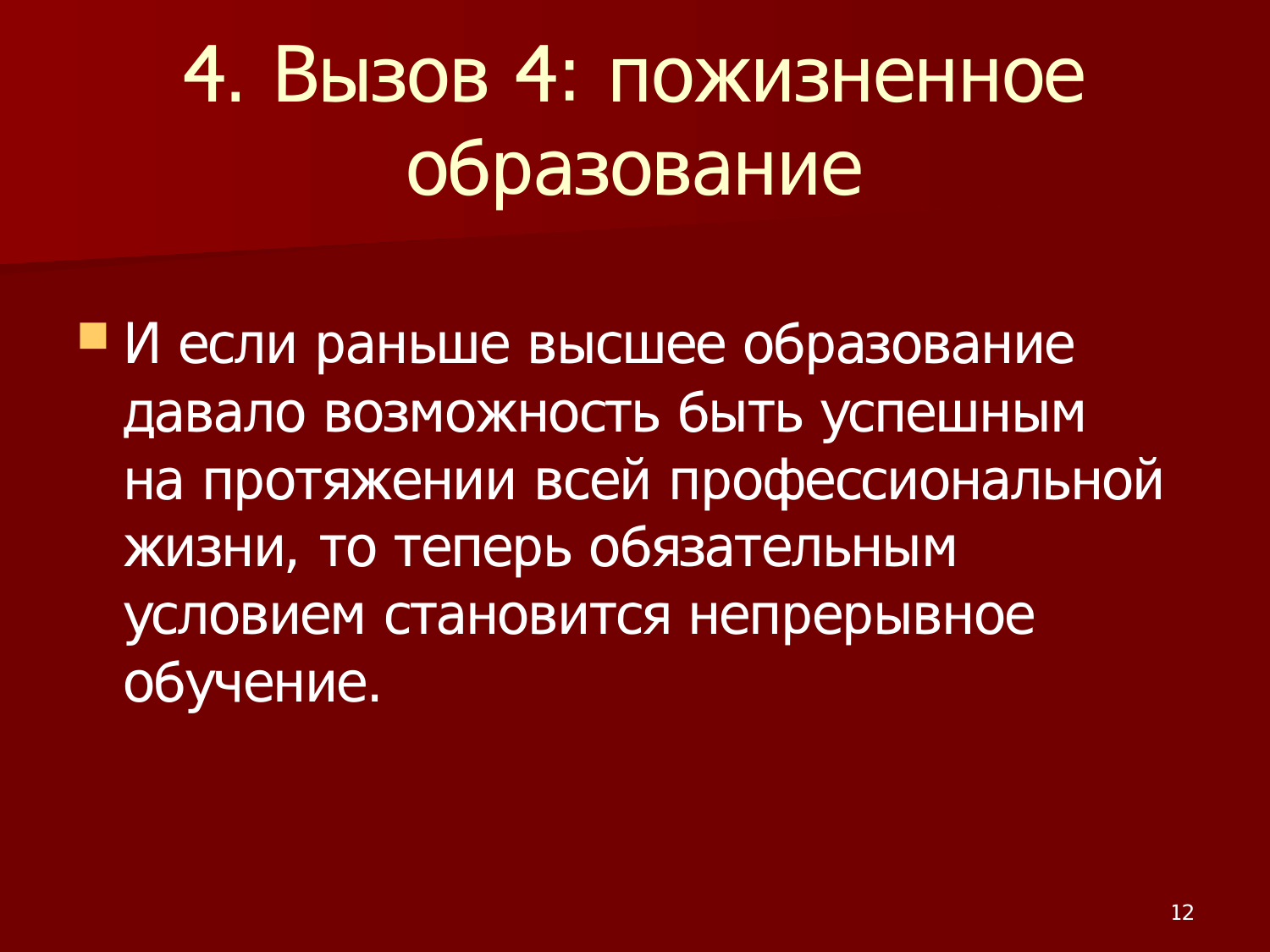

# 4. Вызов 4: пожизненное образование

И если раньше высшее образование давало возможность быть успешным на протяжении всей профессиональной жизни, то теперь обязательным условием становится непрерывное обучение.

12